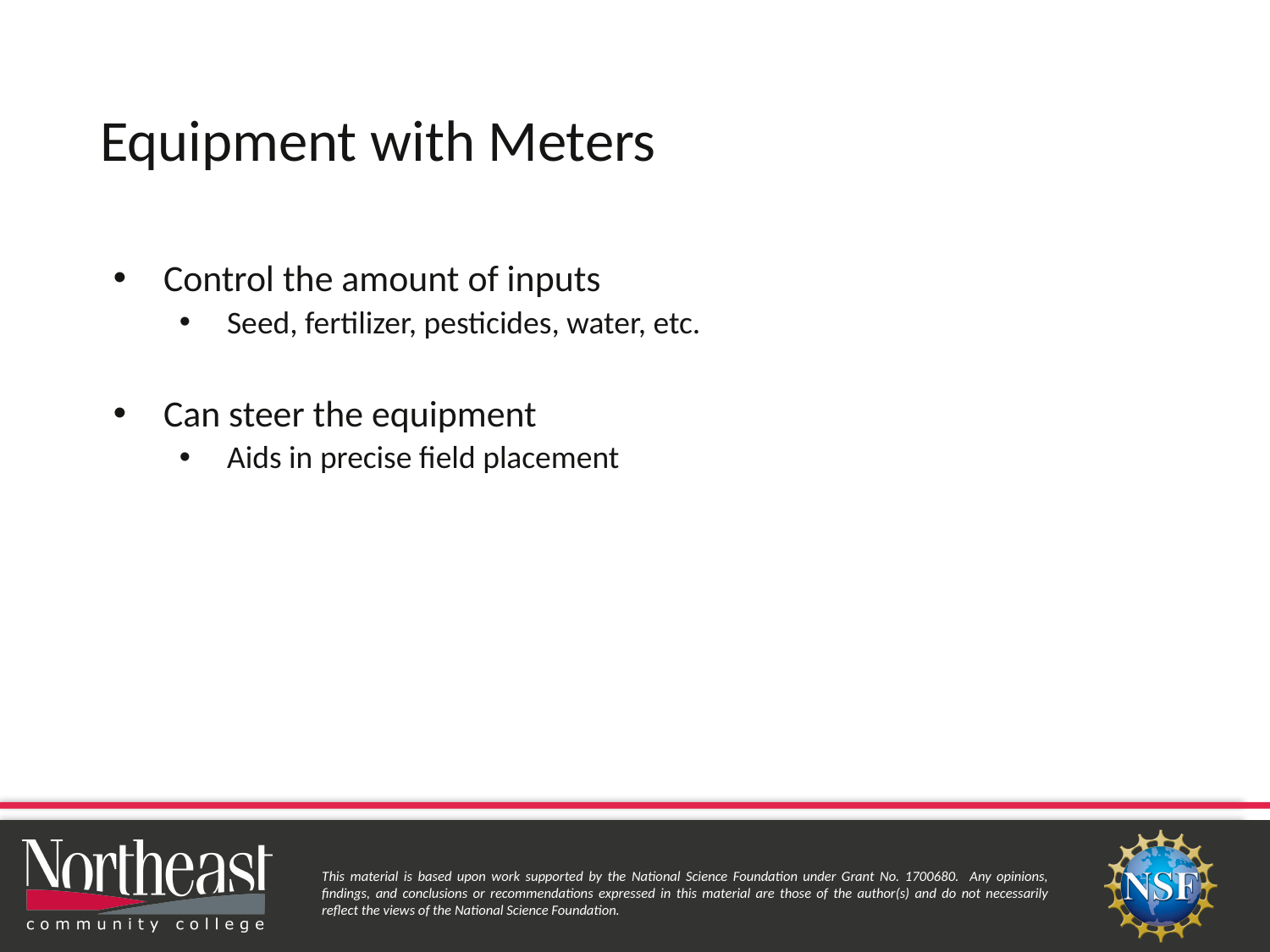

# Equipment with Meters
Control the amount of inputs
Seed, fertilizer, pesticides, water, etc.

Can steer the equipment
Aids in precise field placement